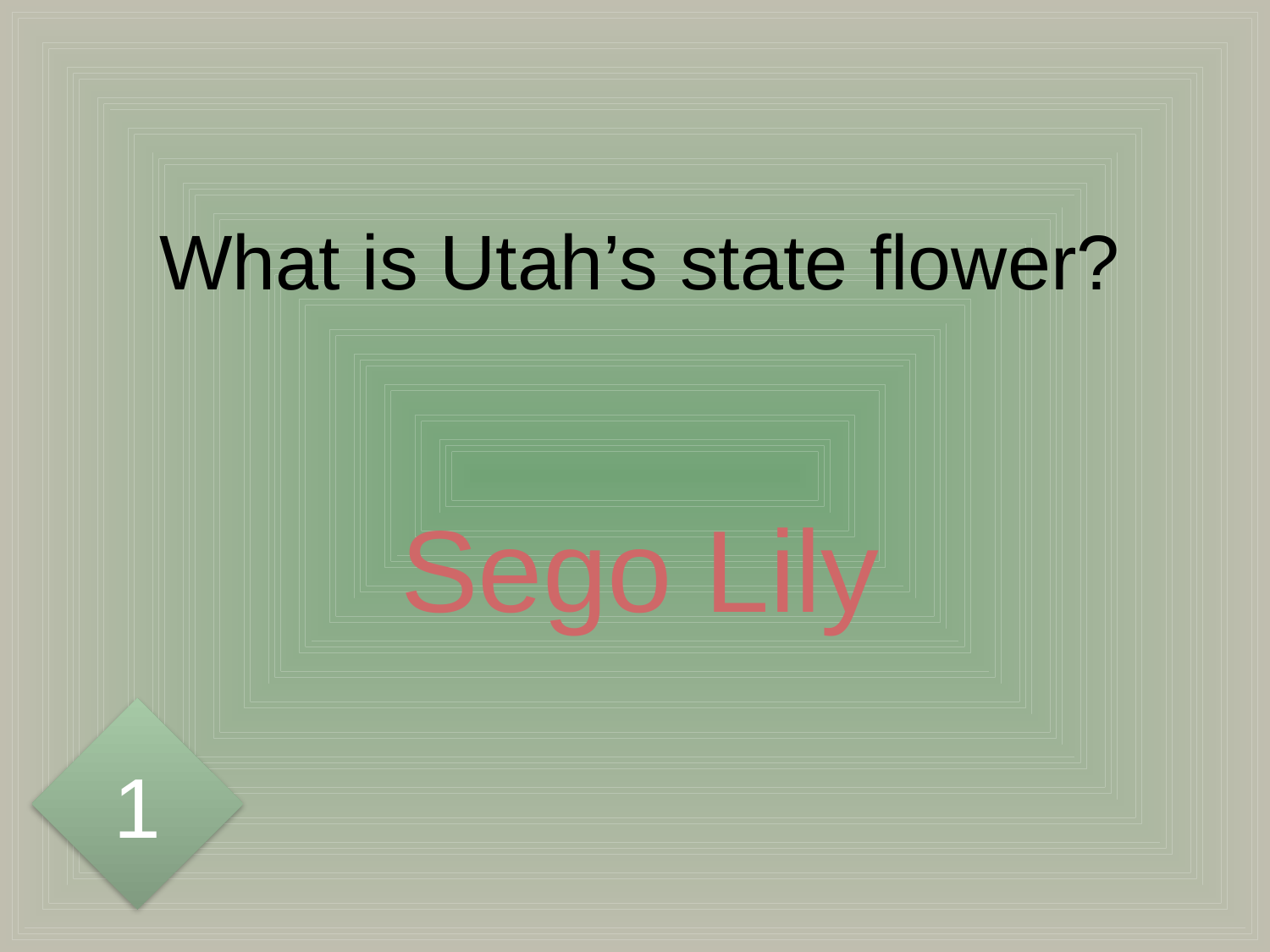

# What is Utah’s state flower?
Sego Lily
1